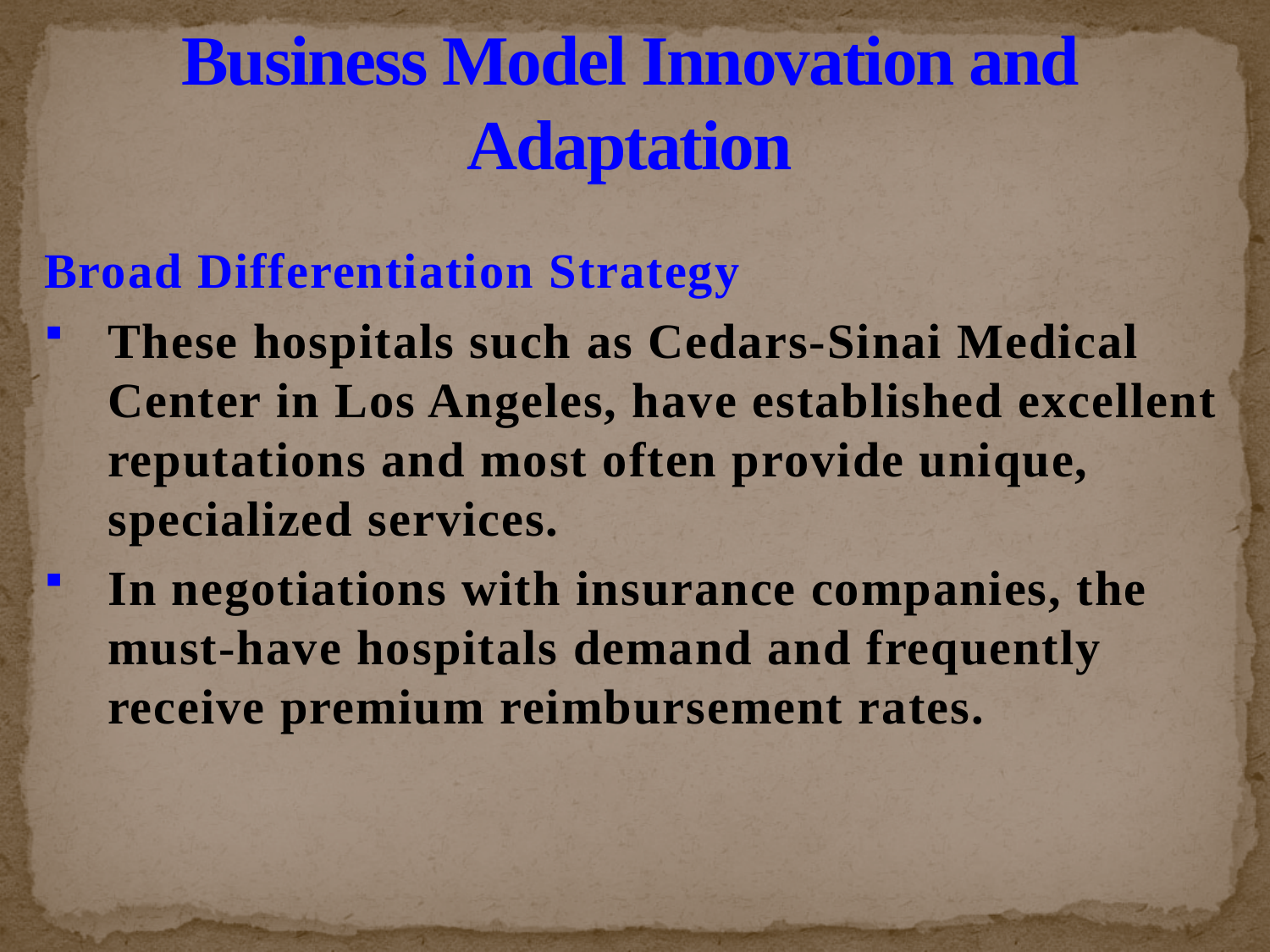

# Business Model Innovation and Adaptation
Broad Differentiation Strategy
These hospitals such as Cedars-Sinai Medical Center in Los Angeles, have established excellent reputations and most often provide unique, specialized services.
In negotiations with insurance companies, the must-have hospitals demand and frequently receive premium reimbursement rates.